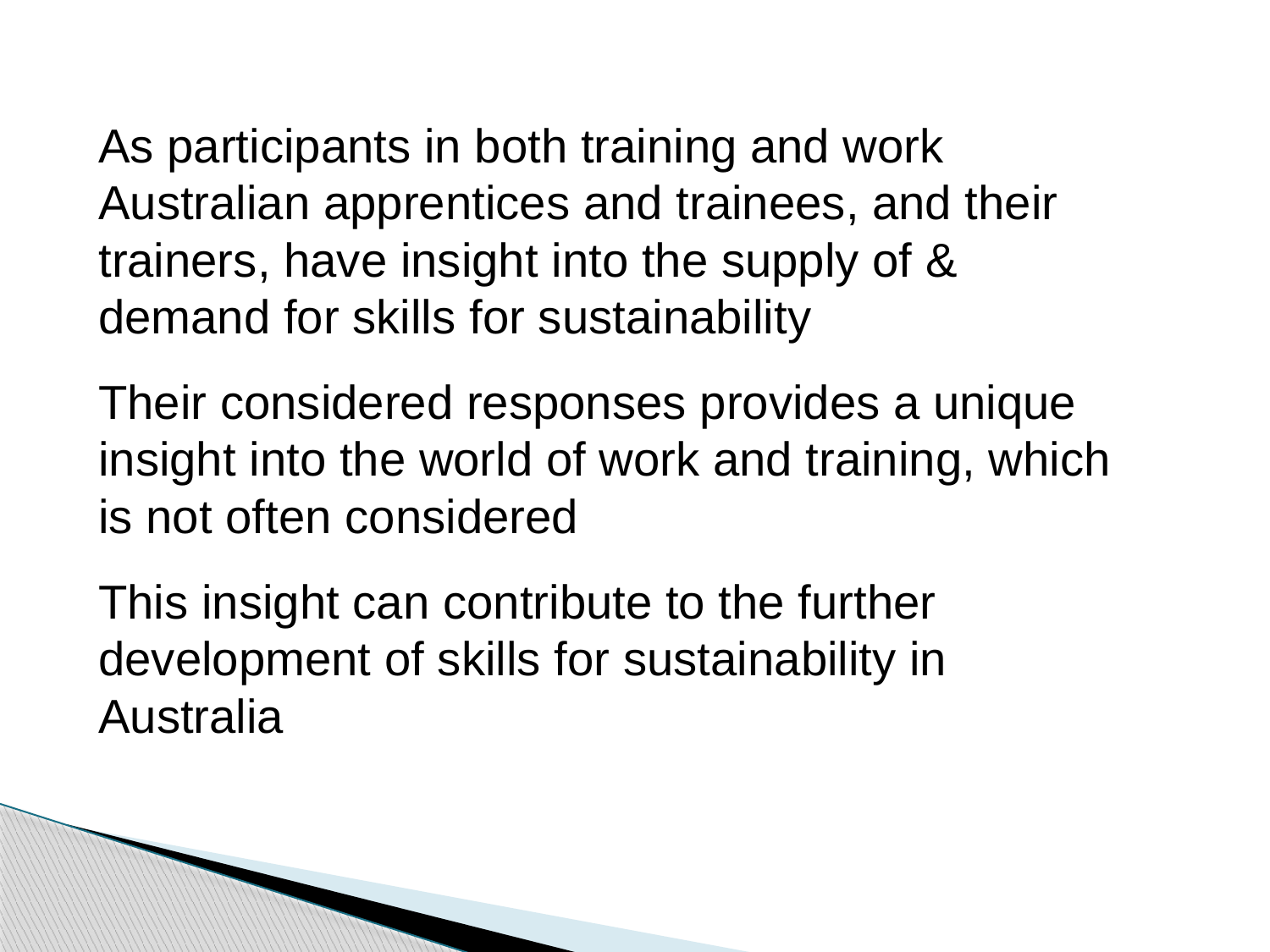

As participants in both training and work Australian apprentices and trainees, and their trainers, have insight into the supply of & demand for skills for sustainability
Their considered responses provides a unique insight into the world of work and training, which is not often considered
This insight can contribute to the further development of skills for sustainability in Australia